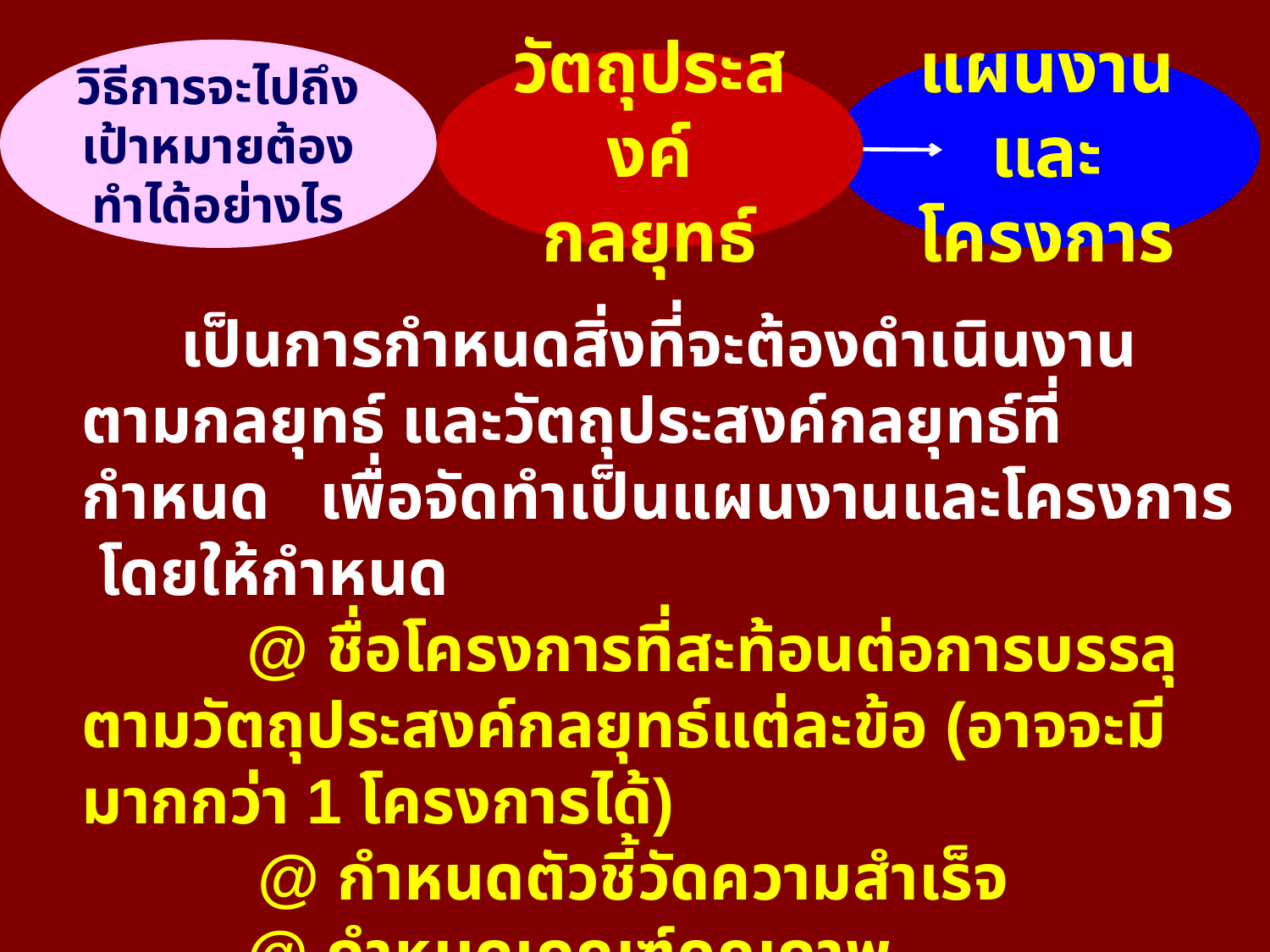

วิธีการจะไปถึงเป้าหมายต้องทำได้อย่างไร
วัตถุประสงค์กลยุทธ์
แผนงานและโครงการ
      เป็นการกำหนดสิ่งที่จะต้องดำเนินงานตามกลยุทธ์ และวัตถุประสงค์กลยุทธ์ที่กำหนด   เพื่อจัดทำเป็นแผนงานและโครงการ  โดยให้กำหนด
          @ ชื่อโครงการที่สะท้อนต่อการบรรลุตามวัตถุประสงค์กลยุทธ์แต่ละข้อ (อาจจะมีมากกว่า 1 โครงการได้)
          @ กำหนดตัวชี้วัดความสำเร็จ
          @ กำหนดเกณฑ์คุณภาพ